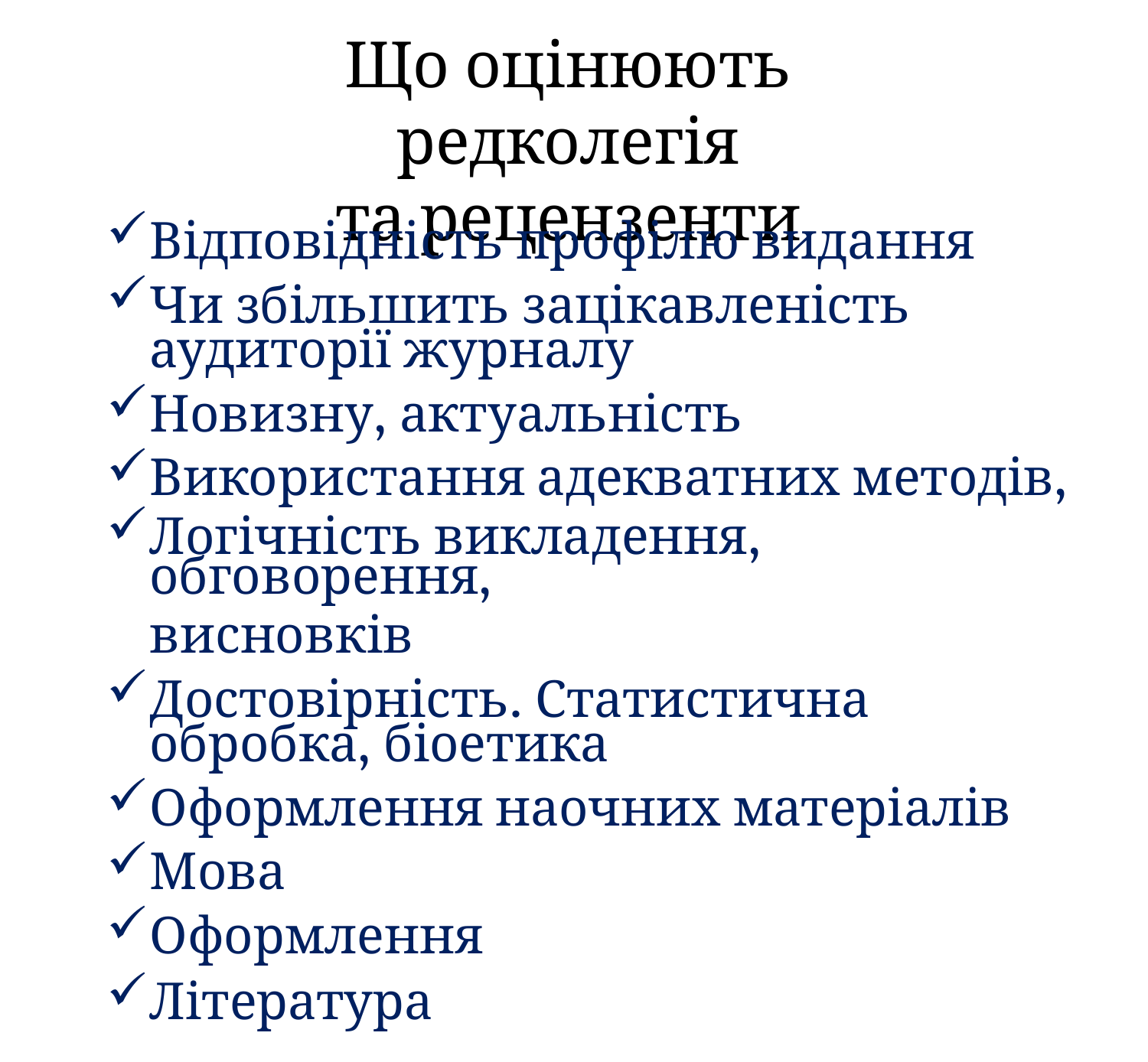

# Що оцінюють редколегія
та рецензенти
Відповідність профілю видання
Чи збільшить зацікавленість аудиторії журналу
Новизну, актуальність
Використання адекватних методів,
Логічність викладення, обговорення,
висновків
Достовірність. Статистична обробка, біоетика
Оформлення наочних матеріалів
Мова
Оформлення
Література